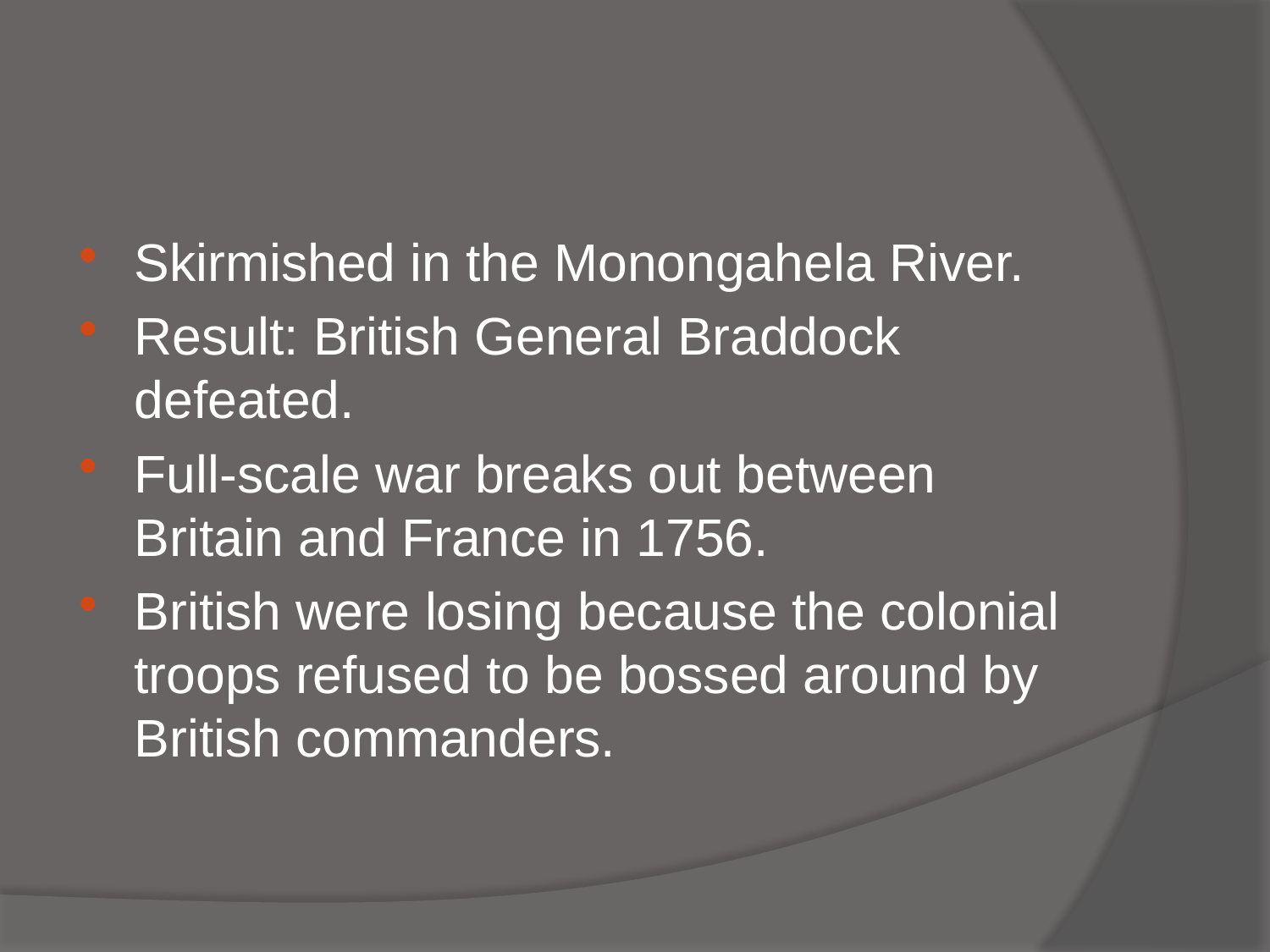

#
Skirmished in the Monongahela River.
Result: British General Braddock defeated.
Full-scale war breaks out between Britain and France in 1756.
British were losing because the colonial troops refused to be bossed around by British commanders.